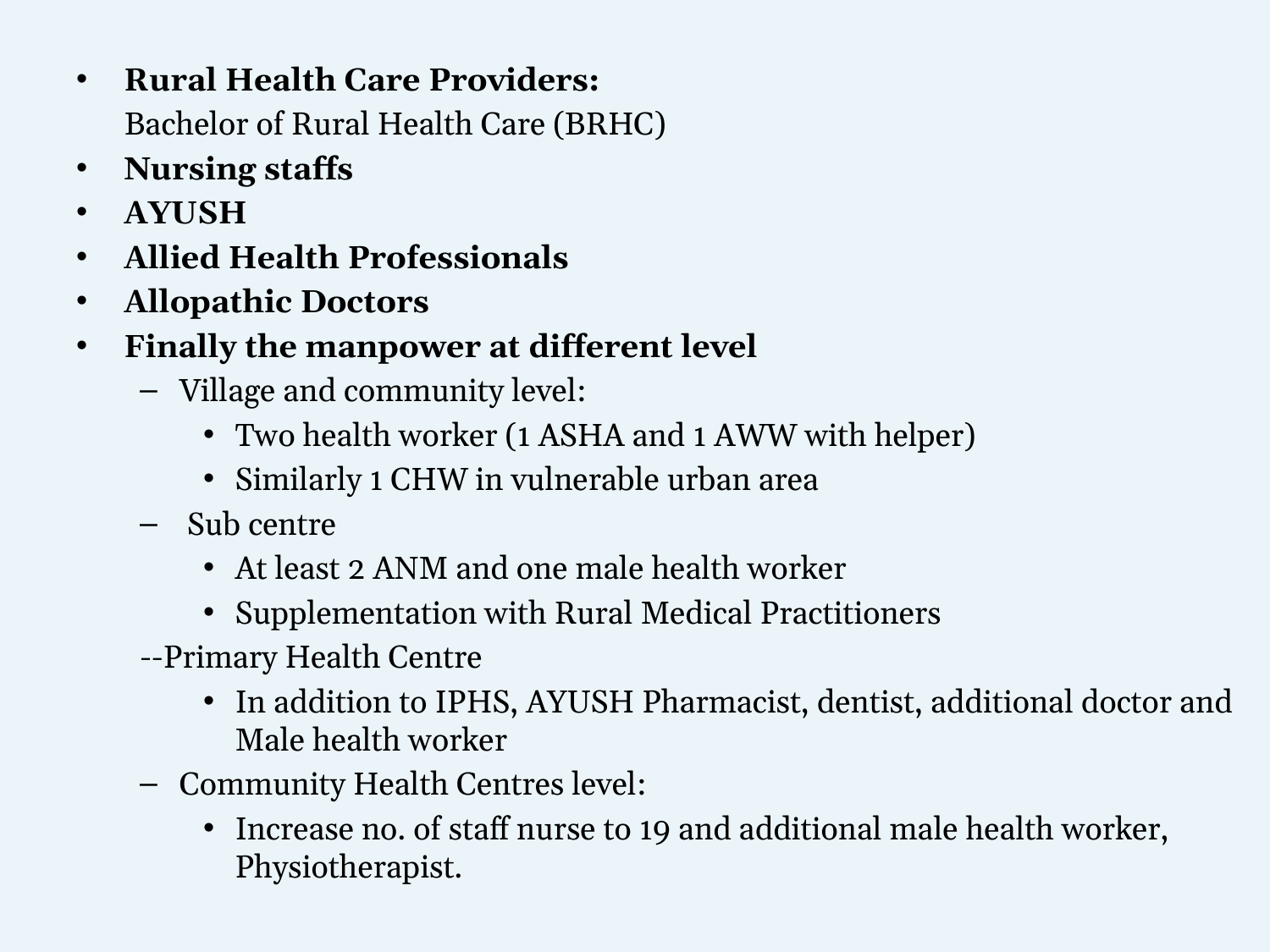

Rural Health Care Providers:
      Bachelor of Rural Health Care (BRHC)
Nursing staffs
AYUSH
Allied Health Professionals
Allopathic Doctors
Finally the manpower at different level
Village and community level:
Two health worker (1 ASHA and 1 AWW with helper)
Similarly 1 CHW in vulnerable urban area
 Sub centre
At least 2 ANM and one male health worker
Supplementation with Rural Medical Practitioners
--Primary Health Centre
In addition to IPHS, AYUSH Pharmacist, dentist, additional doctor and Male health worker
Community Health Centres level:
Increase no. of staff nurse to 19 and additional male health worker, Physiotherapist.